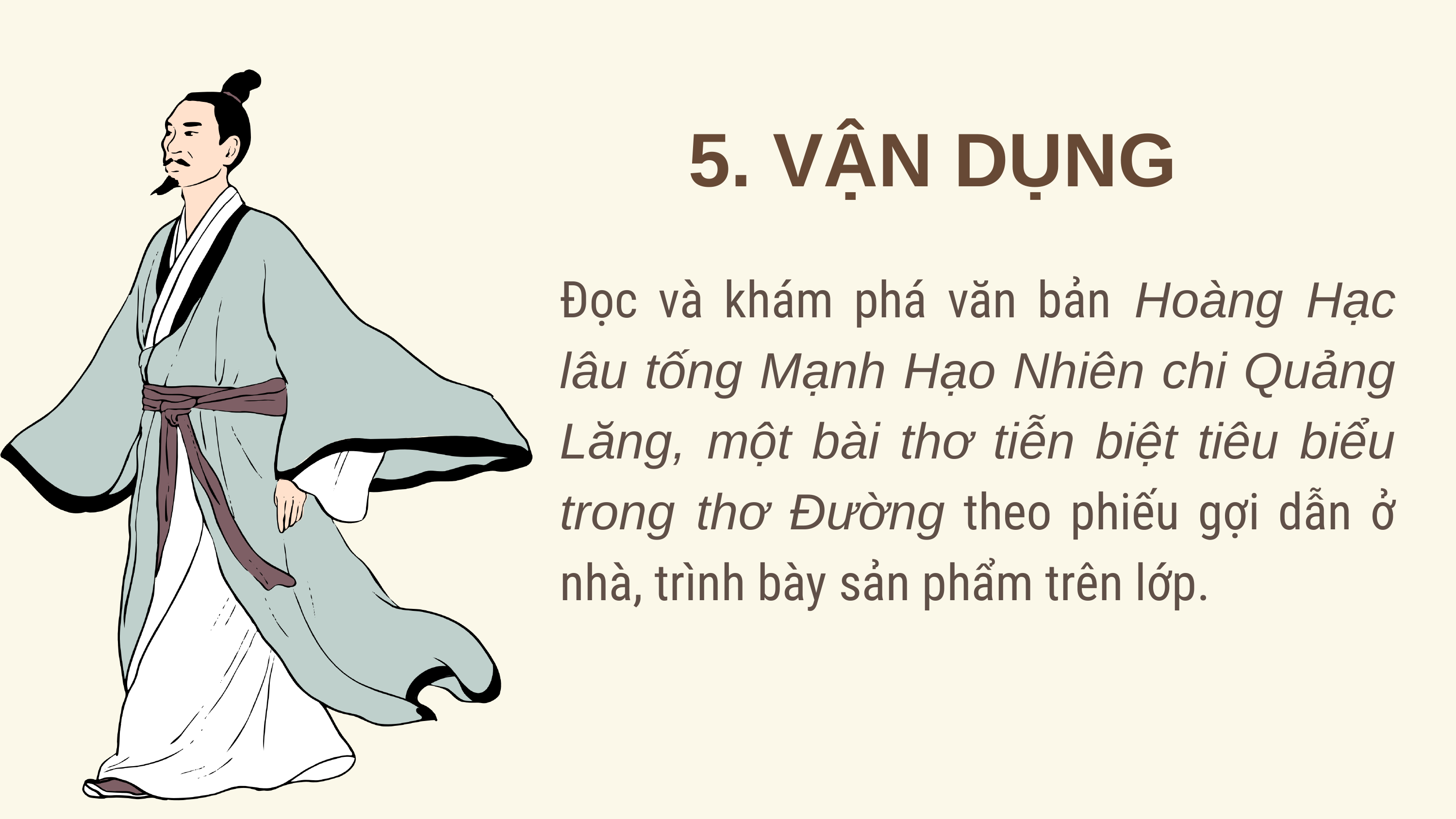

5. VẬN DỤNG
Đọc và khám phá văn bản Hoàng Hạc lâu tống Mạnh Hạo Nhiên chi Quảng Lăng, một bài thơ tiễn biệt tiêu biểu trong thơ Đường theo phiếu gợi dẫn ở nhà, trình bày sản phẩm trên lớp.